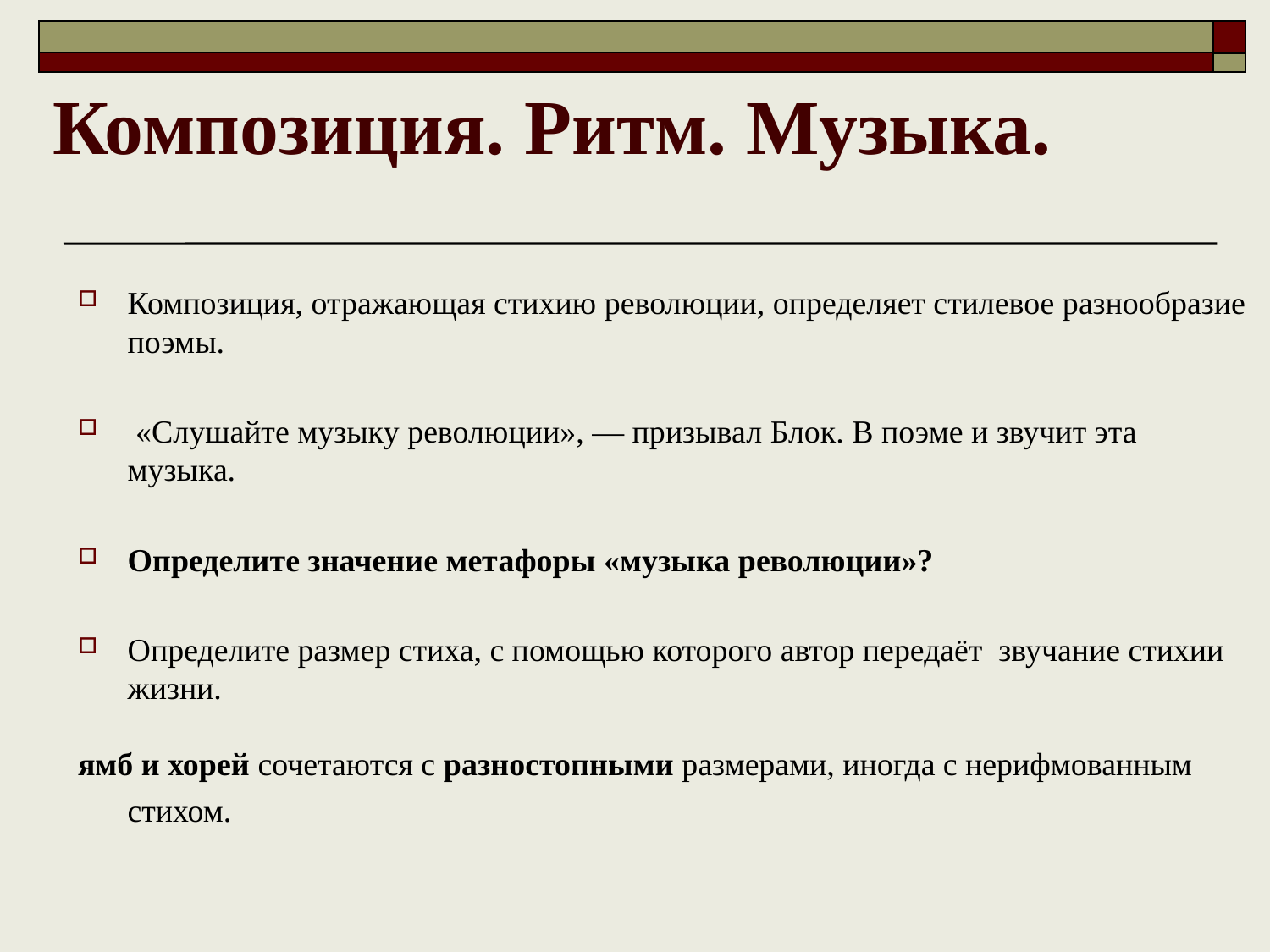

# Композиция. Ритм. Музыка.
Композиция, отражающая стихию революции, определяет стилевое разнообразие поэмы.

 «Слушайте музыку революции», — призывал Блок. В поэме и звучит эта музыка.

Определите значение метафоры «музыка революции»?

Определите размер стиха, с помощью которого автор передаёт  звучание стихии жизни.

ямб и хорей сочетаются с разностопными размерами, иногда с нерифмованным стихом.